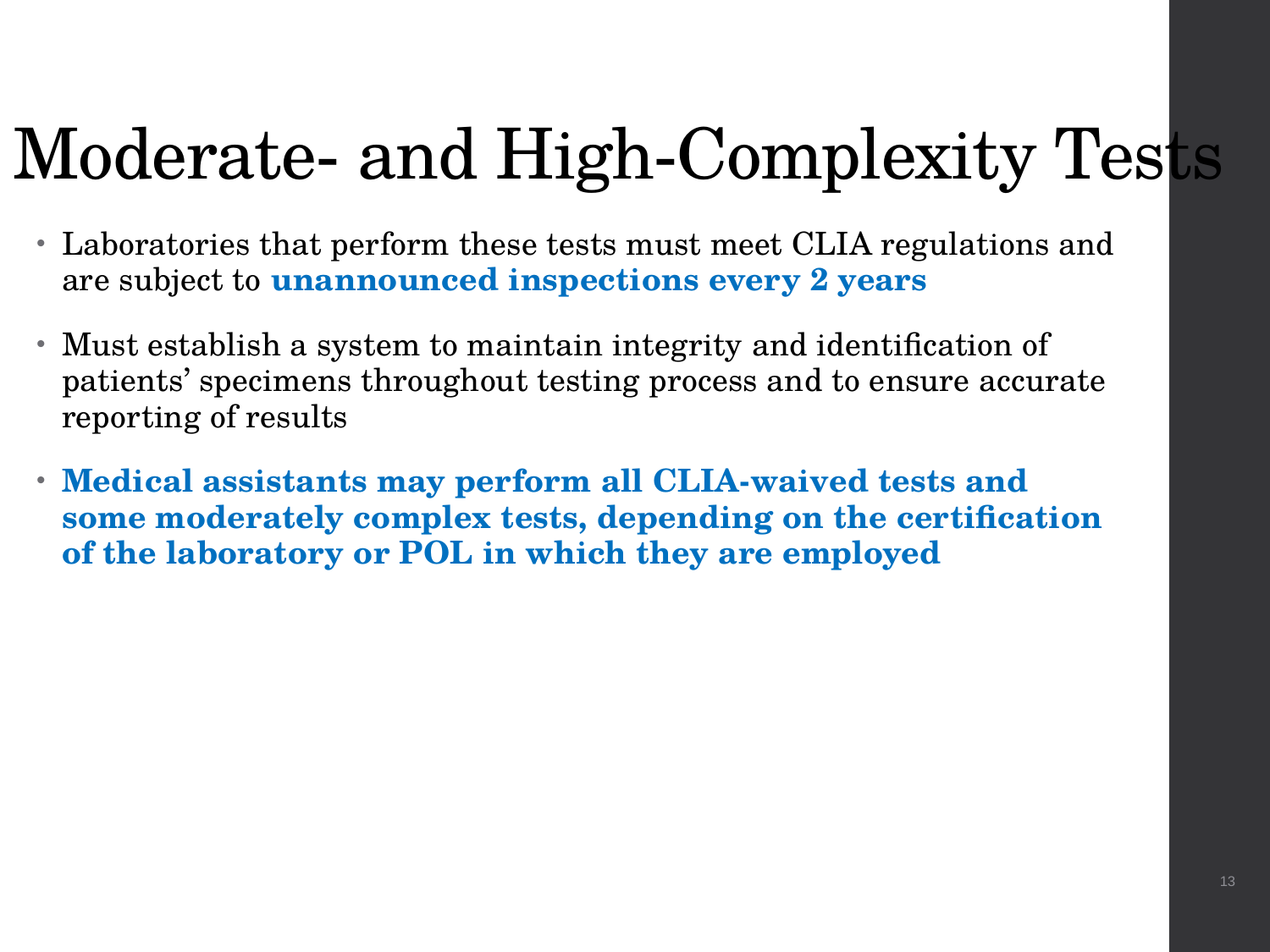

# Moderate- and High-Complexity Tests
Laboratories that perform these tests must meet CLIA regulations and are subject to unannounced inspections every 2 years
Must establish a system to maintain integrity and identification of patients’ specimens throughout testing process and to ensure accurate reporting of results
Medical assistants may perform all CLIA-waived tests and some moderately complex tests, depending on the certification of the laboratory or POL in which they are employed
 13